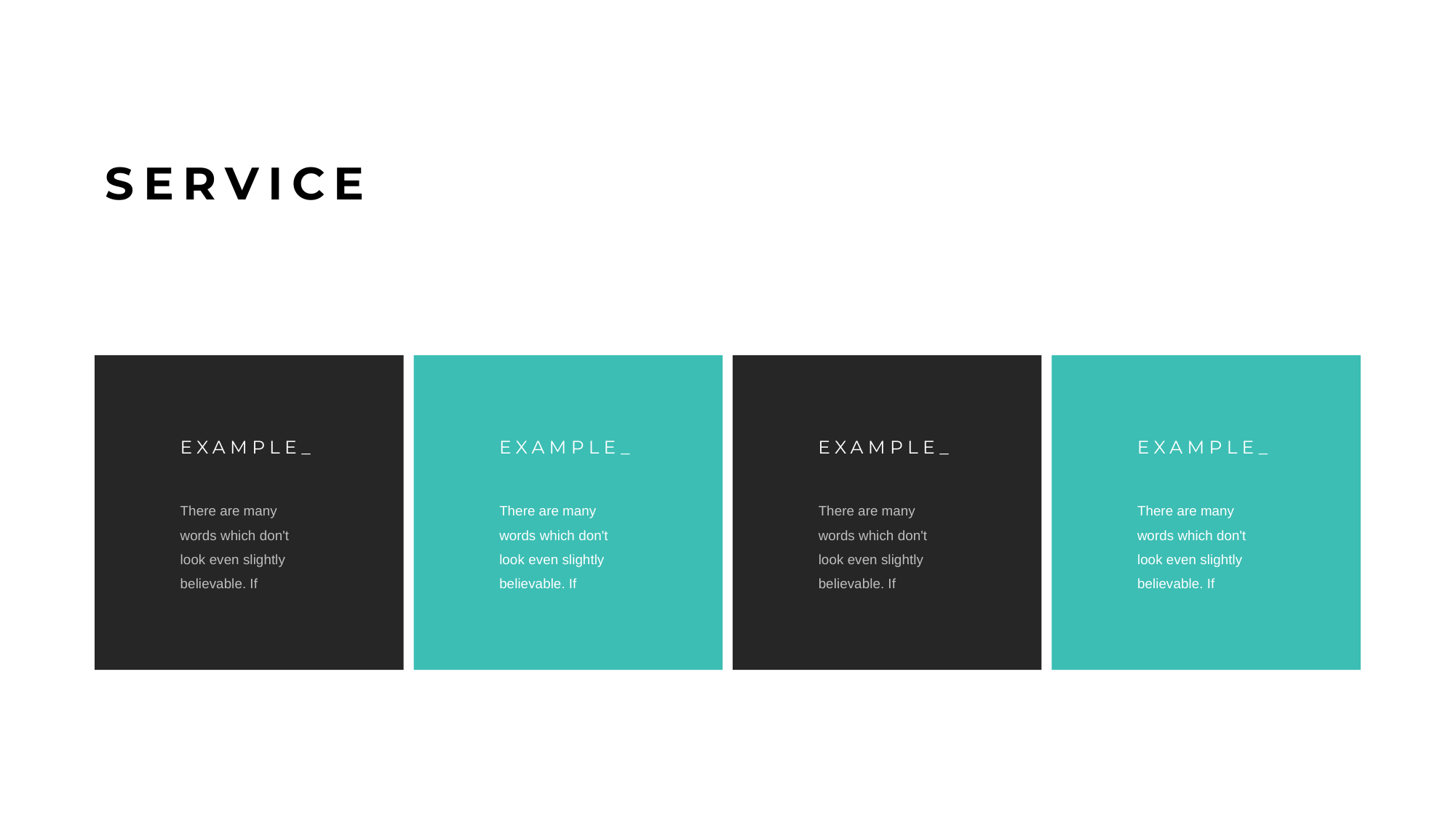

SERVICE

EXAMPLE_
There are many words which don't look even slightly believable. If

EXAMPLE_
There are many words which don't look even slightly believable. If

EXAMPLE_
There are many words which don't look even slightly believable. If

EXAMPLE_
There are many words which don't look even slightly believable. If